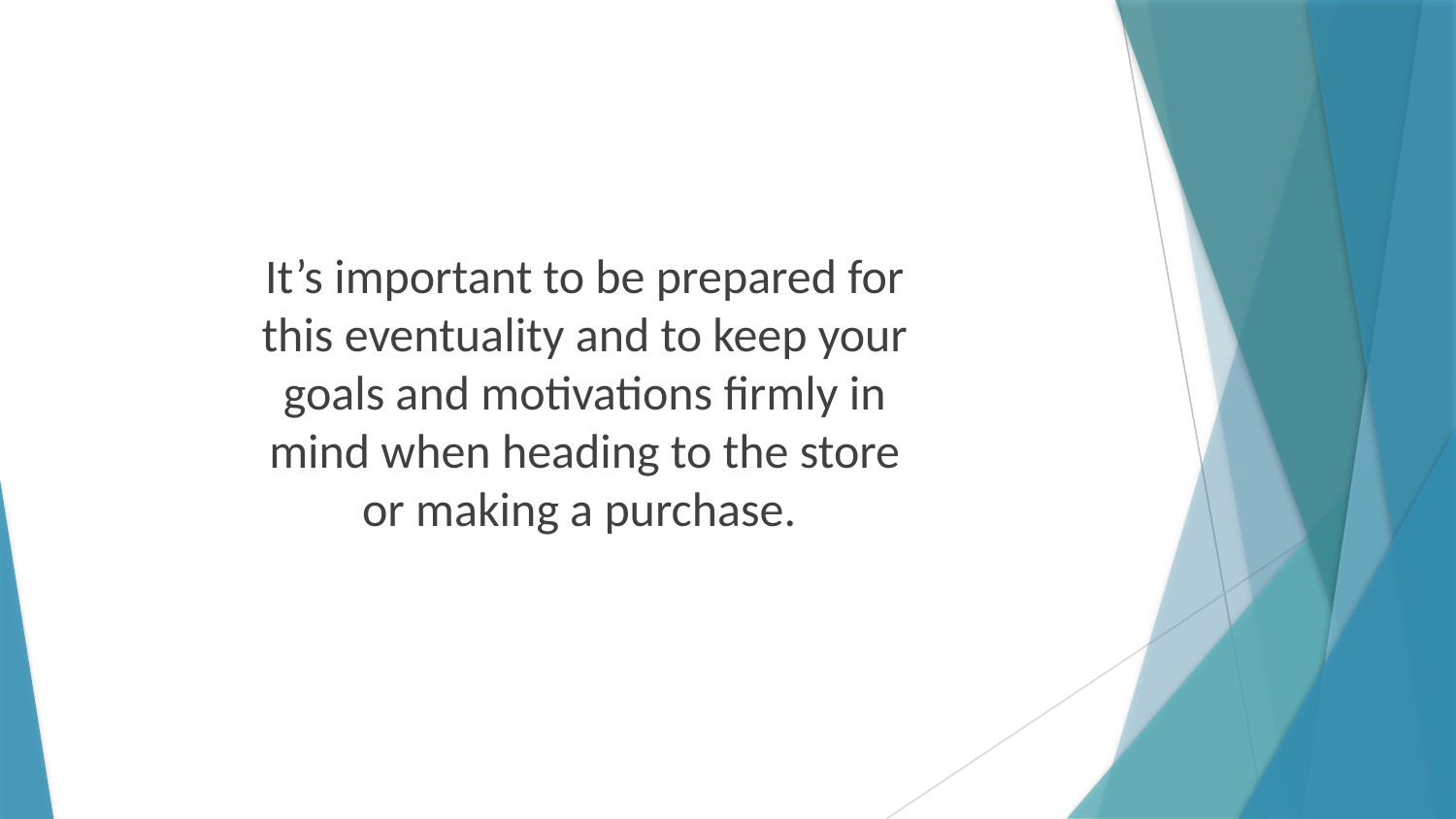

It’s important to be prepared for this eventuality and to keep your goals and motivations firmly in mind when heading to the store or making a purchase.